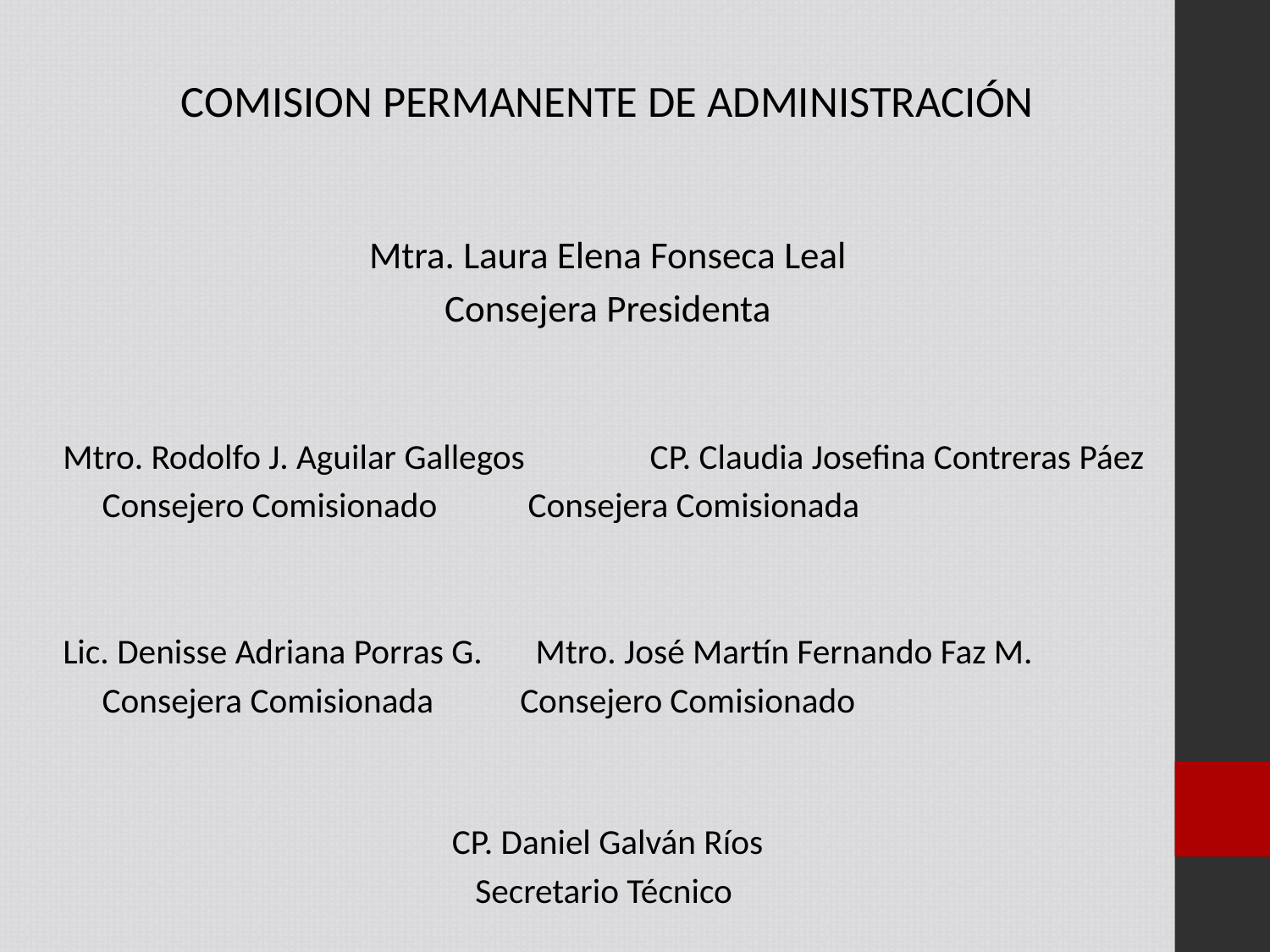

COMISION PERMANENTE DE ADMINISTRACIÓN

Mtra. Laura Elena Fonseca Leal
Consejera Presidenta

Mtro. Rodolfo J. Aguilar Gallegos	  CP. Claudia Josefina Contreras Páez
     Consejero Comisionado		 Consejera Comisionada

Lic. Denisse Adriana Porras G.	  Mtro. José Martín Fernando Faz M.
     Consejera Comisionada		Consejero Comisionado

CP. Daniel Galván Ríos
     Secretario Técnico